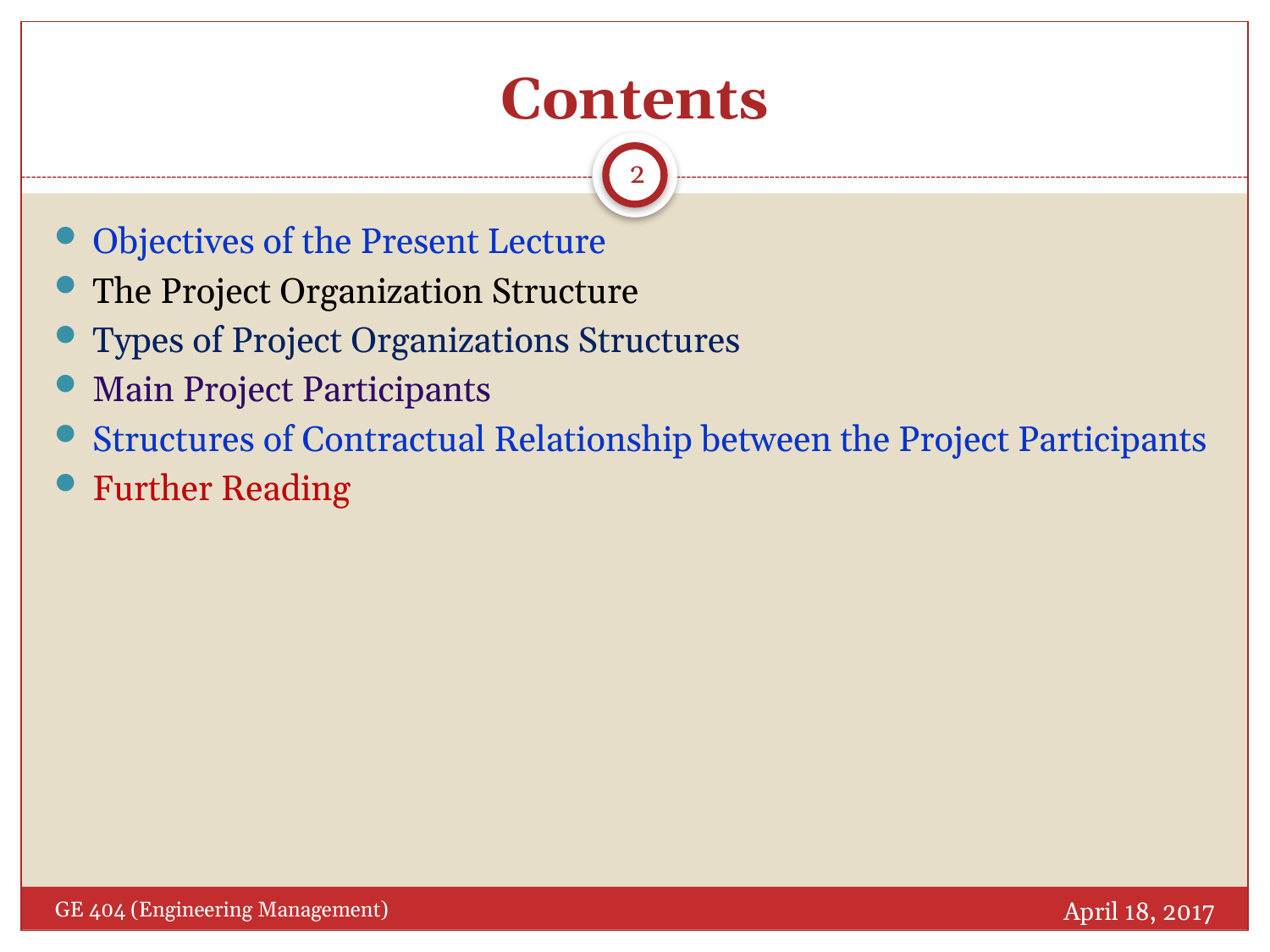

# Contents
2
Objectives of the Present Lecture
The Project Organization Structure
Types of Project Organizations Structures
Main Project Participants
Structures of Contractual Relationship between the Project Participants
Further Reading

April 18, 2017
GE 404 (Engineering Management)